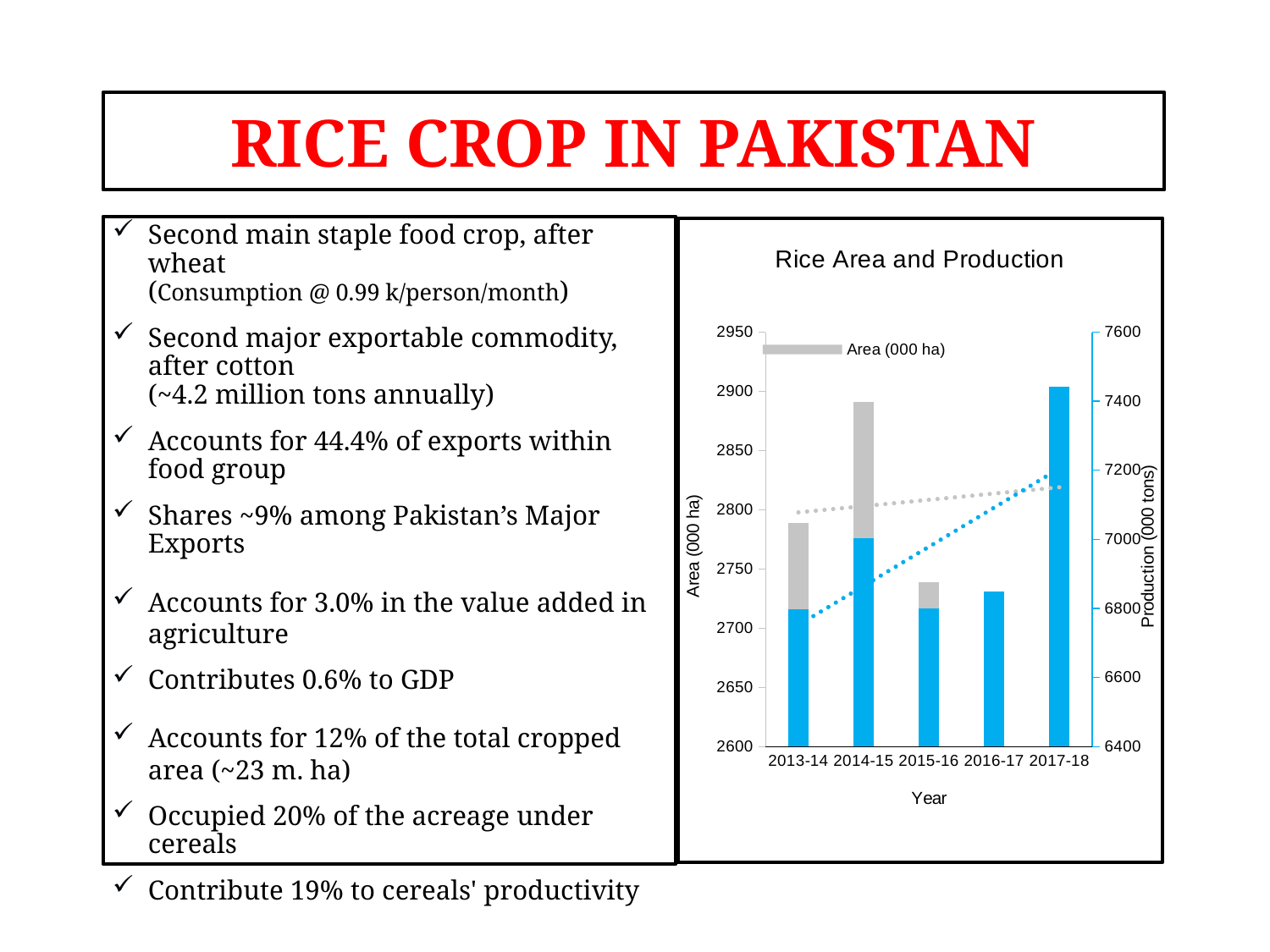

RICE CROP IN PAKISTAN

### Chart: Rice Area and Production

| Category | Area (000 ha) | Production (000 tons) |
|---|---|---|
| 2013-14 | 2789.0 | 6798.0 |
| 2014-15 | 2891.0 | 7003.0 |
| 2015-16 | 2739.0 | 6801.0 |
| 2016-17 | 2724.0 | 6849.0 |
| 2017-18 | 2899.0 | 7442.0 |
Second main staple food crop, after wheat
(Consumption @ 0.99 k/person/month)
Second major exportable commodity, after cotton
(~4.2 million tons annually)
Accounts for 44.4% of exports within food group
Shares ~9% among Pakistan’s Major Exports
Accounts for 3.0% in the value added in agriculture
Contributes 0.6% to GDP
Accounts for 12% of the total cropped area (~23 m. ha)
Occupied 20% of the acreage under cereals
Contribute 19% to cereals' productivity